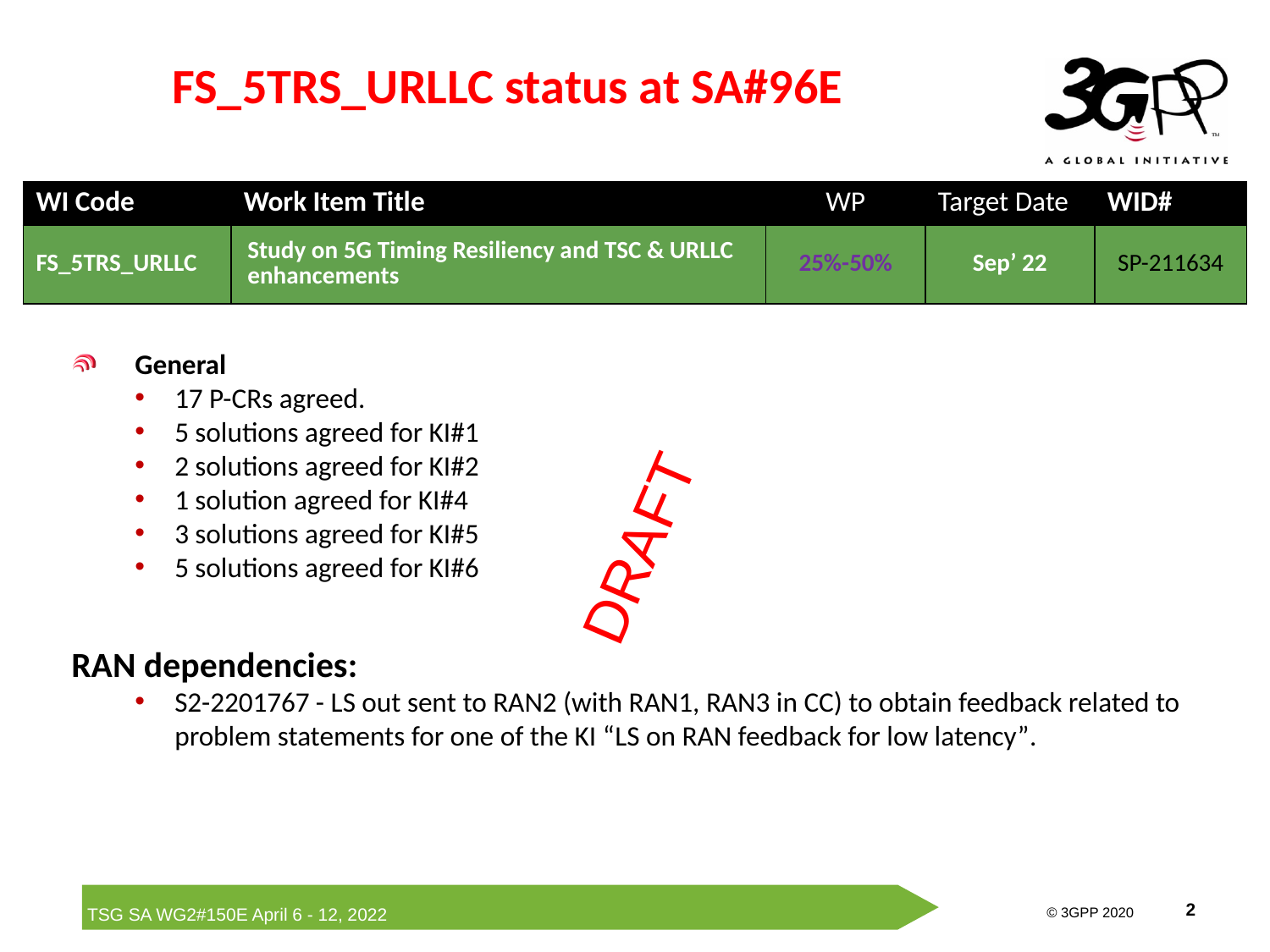

# FS_5TRS_URLLC status at SA#96E
| WI Code | Work Item Title | WP | Target Date | WID# |
| --- | --- | --- | --- | --- |
| FS\_5TRS\_URLLC | Study on 5G Timing Resiliency and TSC & URLLC enhancements | 25%-50% | Sep’ 22 | SP-211634 |
General
17 P-CRs agreed.
5 solutions agreed for KI#1
2 solutions agreed for KI#2
1 solution agreed for KI#4
3 solutions agreed for KI#5
5 solutions agreed for KI#6

RAN dependencies:
S2-2201767 - LS out sent to RAN2 (with RAN1, RAN3 in CC) to obtain feedback related to problem statements for one of the KI “LS on RAN feedback for low latency”.

DRAFT